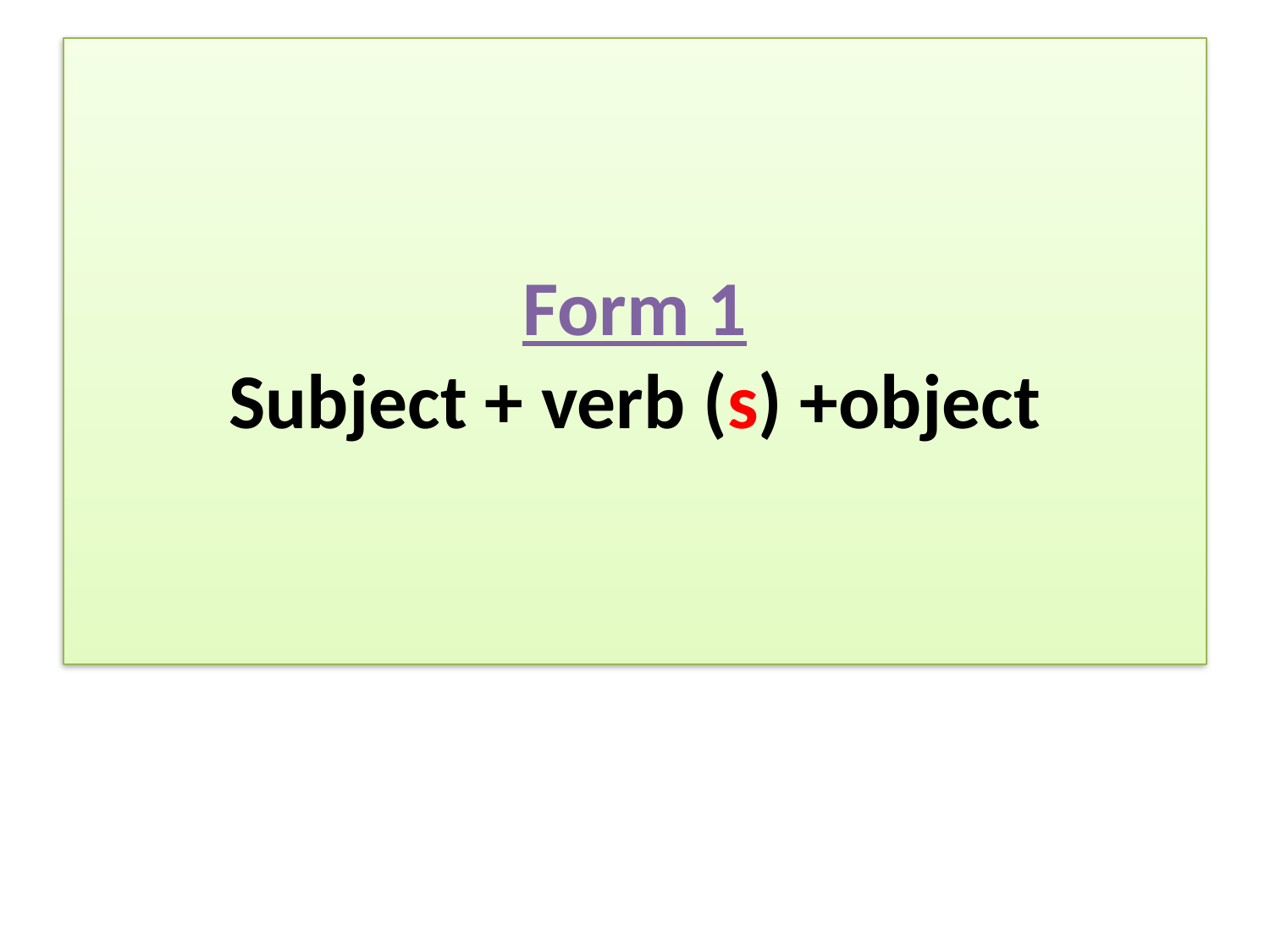

# Form 1 Subject + verb (s) +object